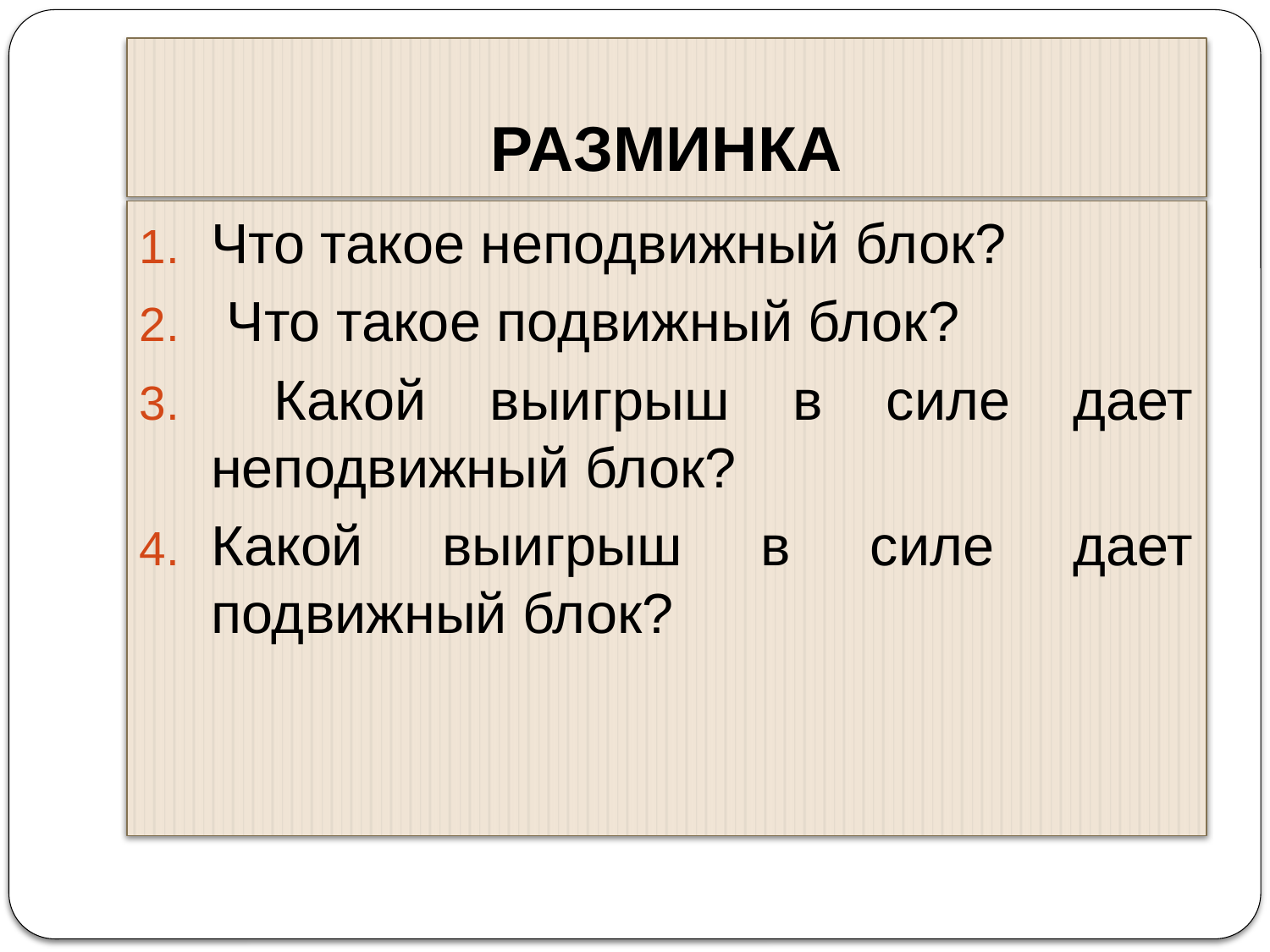

# разминка
Что такое неподвижный блок?
 Что такое подвижный блок?
 Какой выигрыш в силе дает неподвижный блок?
Какой выигрыш в силе дает подвижный блок?